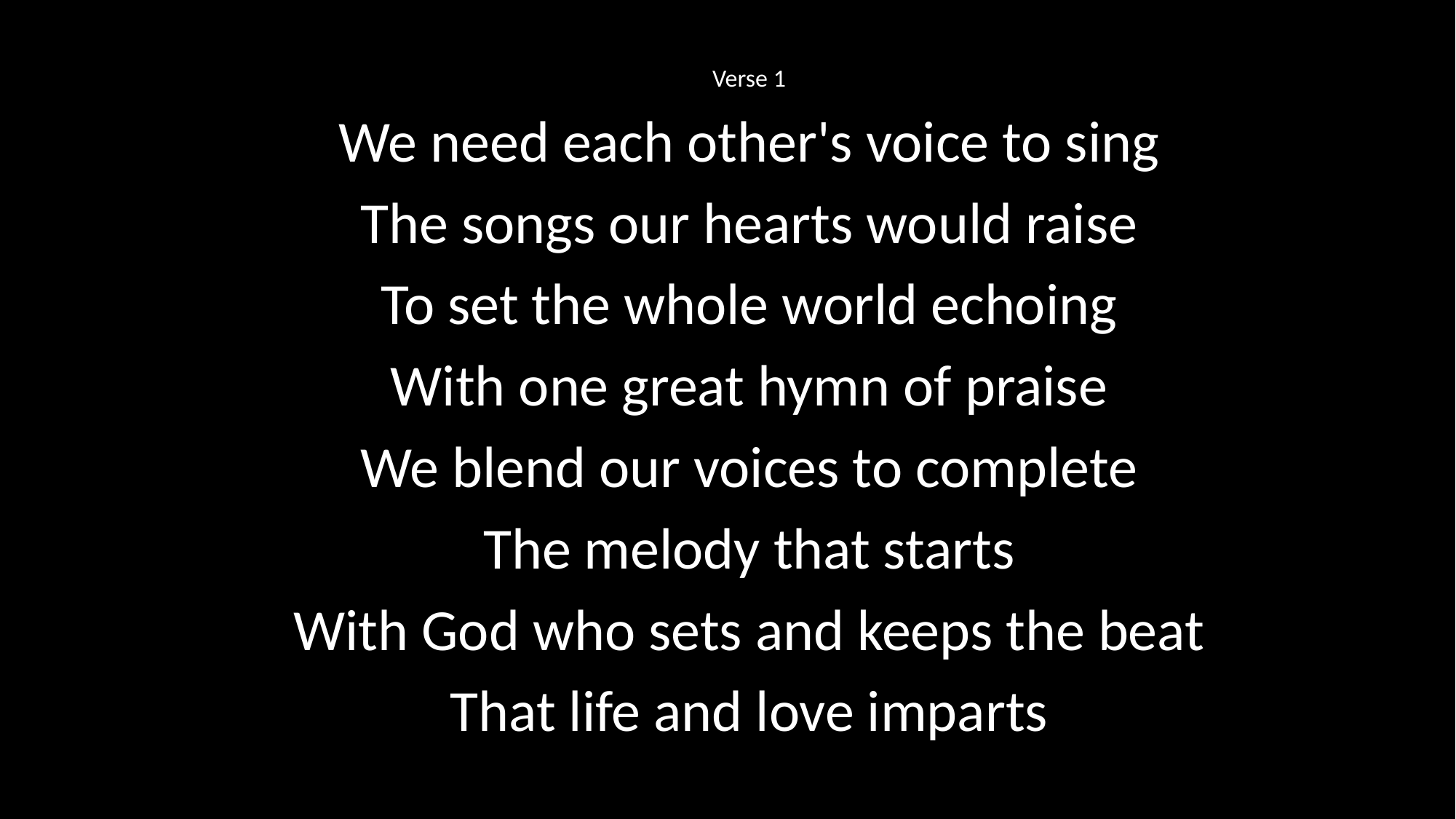

Verse 1
We need each other's voice to sing
The songs our hearts would raise
To set the whole world echoing
With one great hymn of praise
We blend our voices to complete
The melody that starts
With God who sets and keeps the beat
That life and love imparts